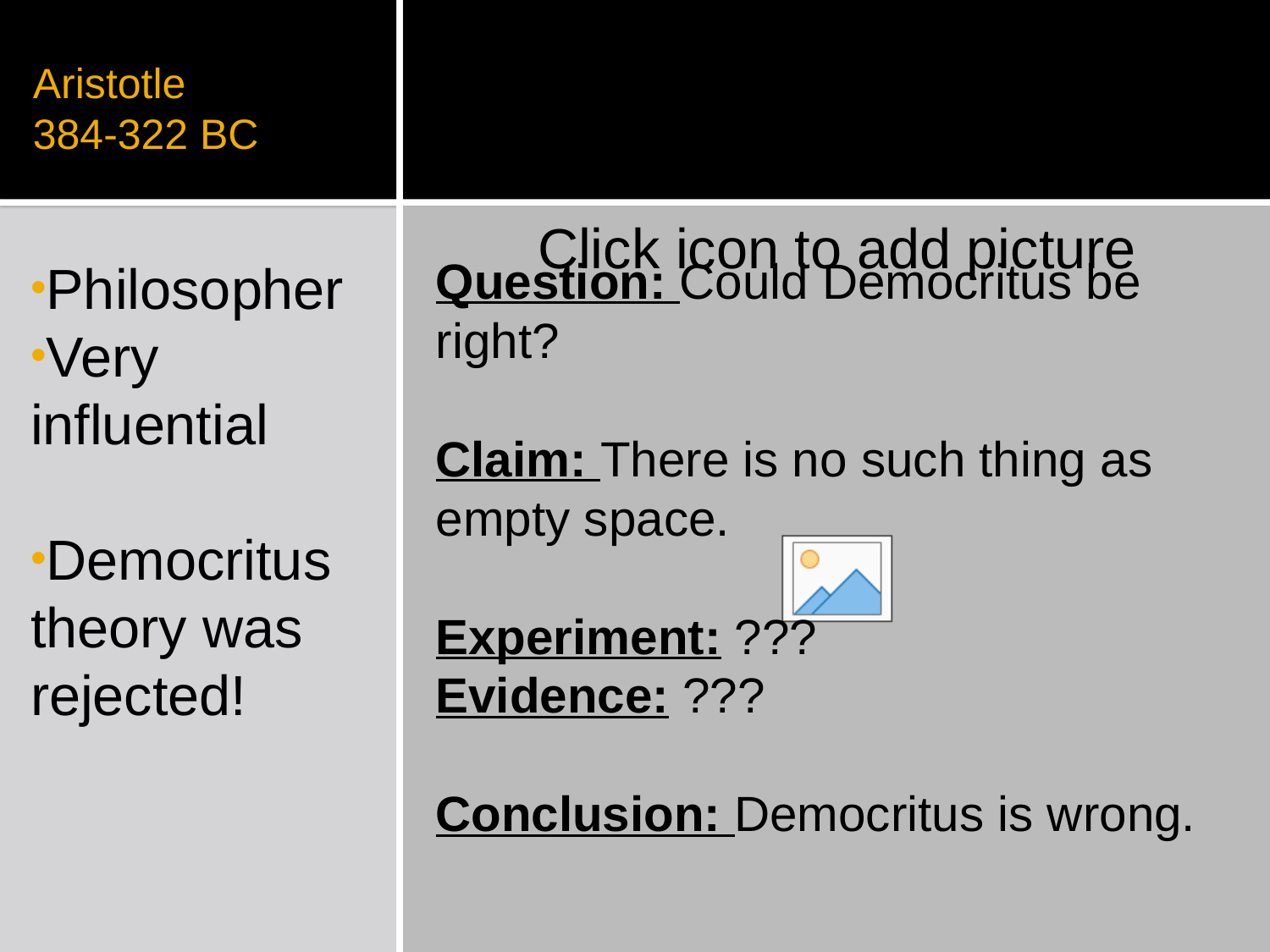

# Aristotle 384-322 BC

Philosopher
Very influential

Democritus theory was rejected!
Question: Could Democritus be right?

Claim: There is no such thing as empty space.

Experiment: ???
Evidence: ???

Conclusion: Democritus is wrong.